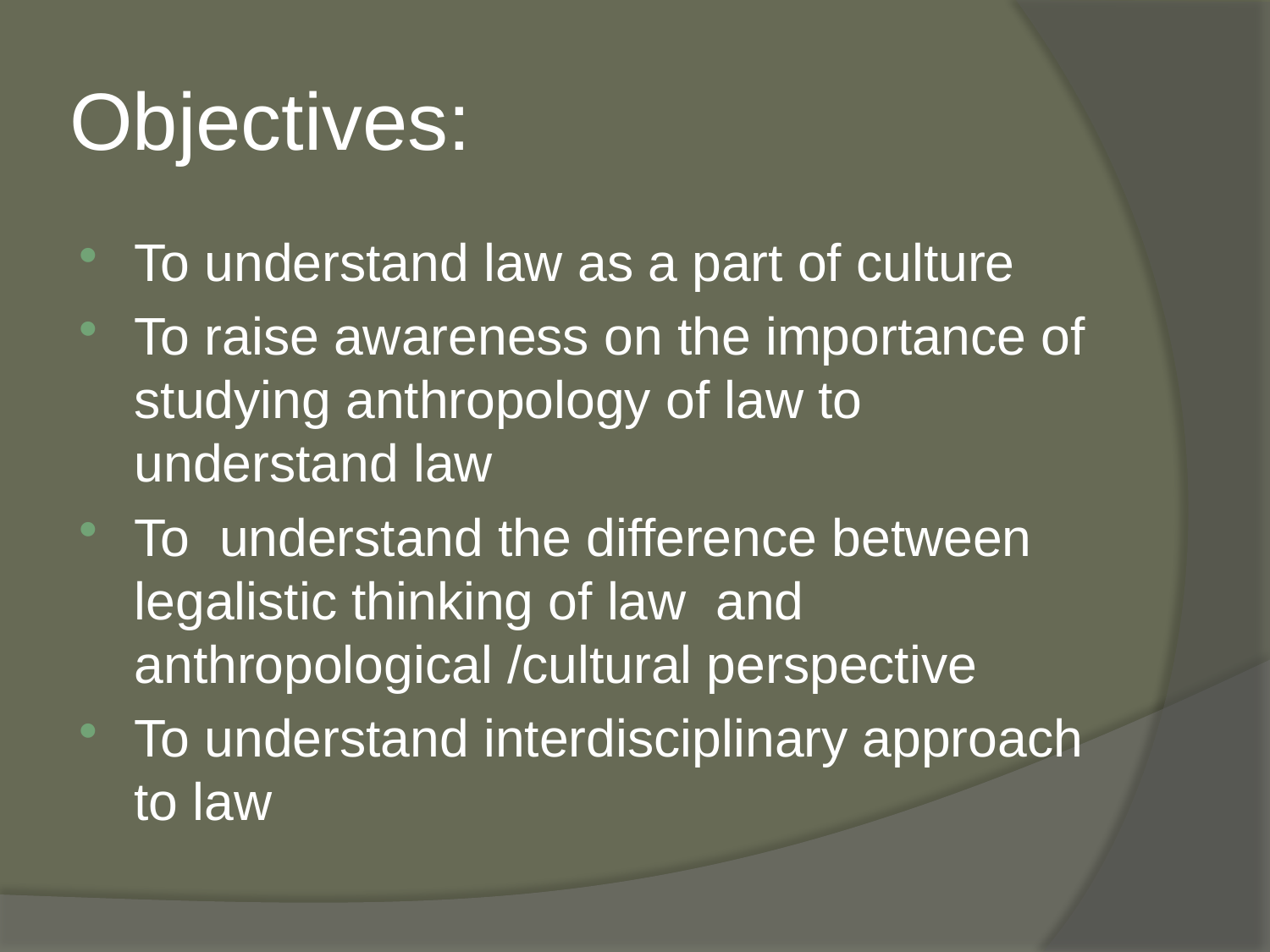

# Objectives:
To understand law as a part of culture
To raise awareness on the importance of studying anthropology of law to understand law
To  understand the difference between legalistic thinking of law  and anthropological /cultural perspective
To understand interdisciplinary approach to law